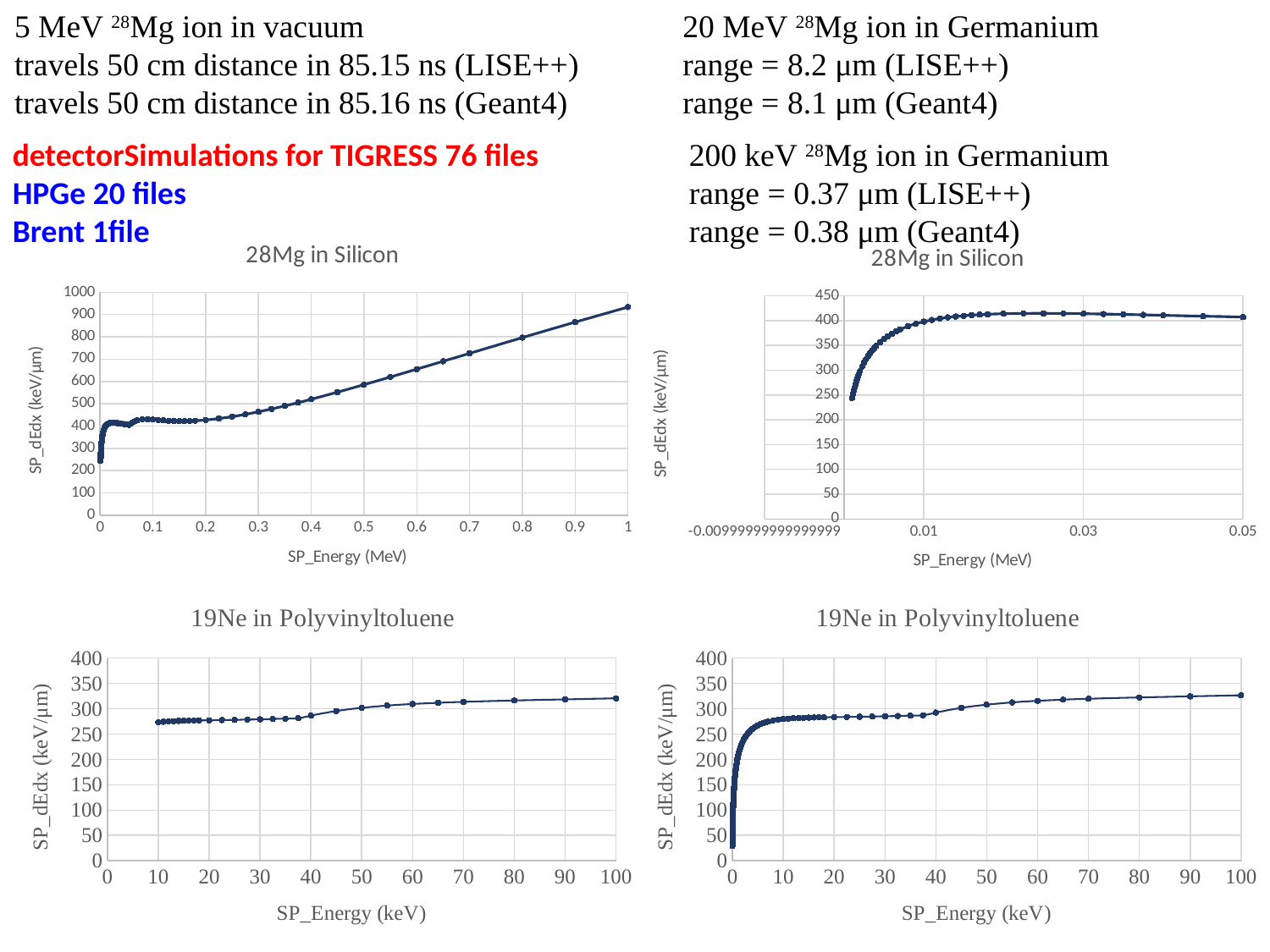

5 MeV 28Mg ion in vacuum
travels 50 cm distance in 85.15 ns (LISE++)
travels 50 cm distance in 85.16 ns (Geant4)
20 MeV 28Mg ion in Germanium
range = 8.2 μm (LISE++)
range = 8.1 μm (Geant4)
detectorSimulations for TIGRESS 76 files
HPGe 20 files
Brent 1file
200 keV 28Mg ion in Germanium
range = 0.37 μm (LISE++)
range = 0.38 μm (Geant4)

### Chart: 28Mg in Silicon

| Category |  |
|---|---|

### Chart: 28Mg in Silicon

| Category |  |
|---|---|

### Chart: 19Ne in Polyvinyltoluene

| Category |  |
|---|---|

### Chart: 19Ne in Polyvinyltoluene

| Category |  |
|---|---|